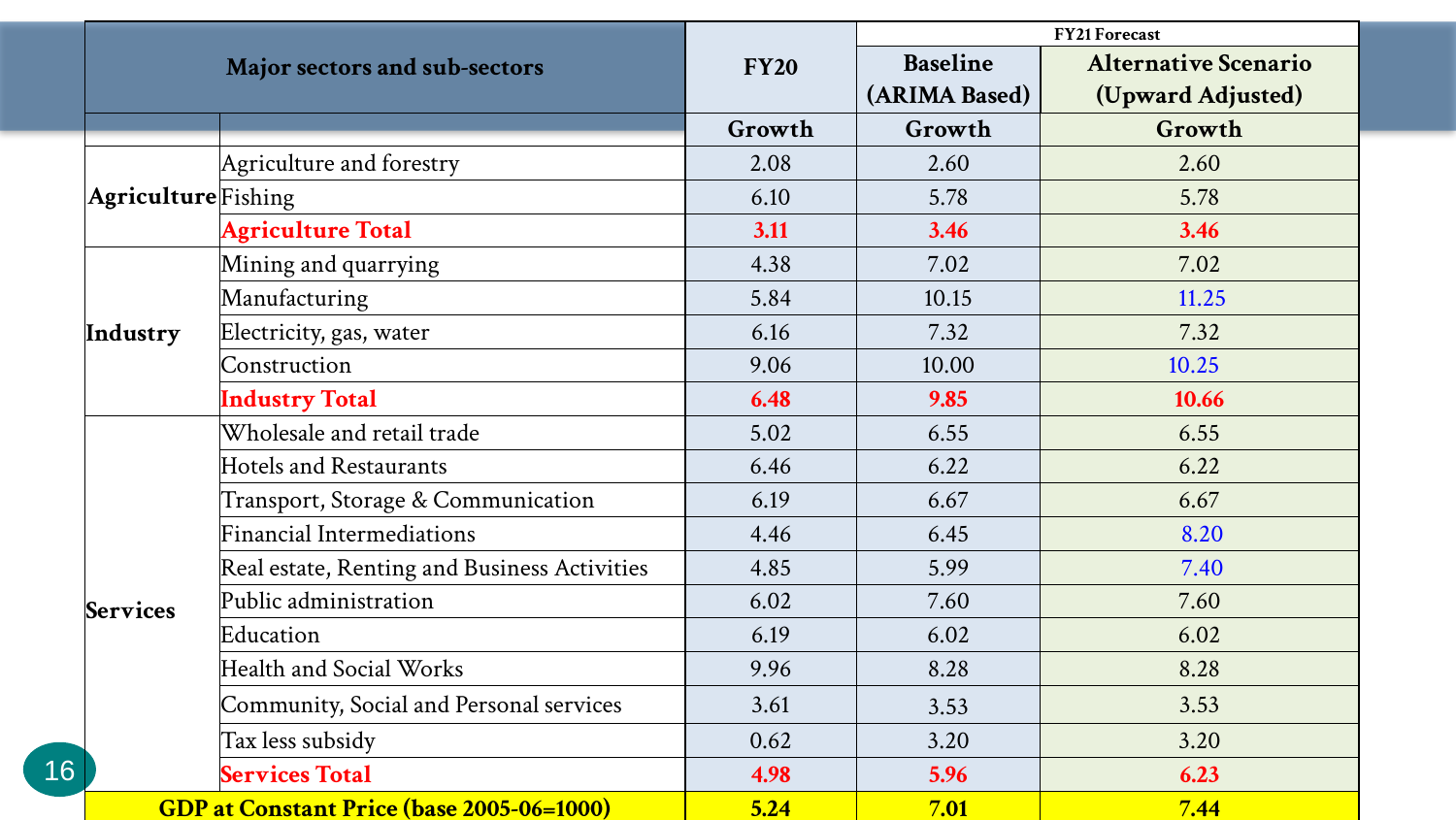

| Major sectors and sub-sectors |  | FY20 | FY21 Forecast |  |
| --- | --- | --- | --- | --- |
|  |  |  | Baseline (ARIMA Based) | Alternative Scenario (Upward Adjusted) |
|  |  | Growth | Growth | Growth |
| Agriculture | Agriculture and forestry | 2.08 | 2.60 | 2.60 |
|  | Fishing | 6.10 | 5.78 | 5.78 |
|  | Agriculture Total | 3.11 | 3.46 | 3.46 |
| Industry | Mining and quarrying | 4.38 | 7.02 | 7.02 |
|  | Manufacturing | 5.84 | 10.15 | 11.25 |
|  | Electricity, gas, water | 6.16 | 7.32 | 7.32 |
|  | Construction | 9.06 | 10.00 | 10.25 |
|  | Industry Total | 6.48 | 9.85 | 10.66 |
| Services | Wholesale and retail trade | 5.02 | 6.55 | 6.55 |
|  | Hotels and Restaurants | 6.46 | 6.22 | 6.22 |
|  | Transport, Storage & Communication | 6.19 | 6.67 | 6.67 |
|  | Financial Intermediations | 4.46 | 6.45 | 8.20 |
|  | Real estate, Renting and Business Activities | 4.85 | 5.99 | 7.40 |
|  | Public administration | 6.02 | 7.60 | 7.60 |
|  | Education | 6.19 | 6.02 | 6.02 |
|  | Health and Social Works | 9.96 | 8.28 | 8.28 |
|  | Community, Social and Personal services | 3.61 | 3.53 | 3.53 |
|  | Tax less subsidy | 0.62 | 3.20 | 3.20 |
|  | Services Total | 4.98 | 5.96 | 6.23 |
| GDP at Constant Price (base 2005-06=1000) |  | 5.24 | 7.01 | 7.44 |
16